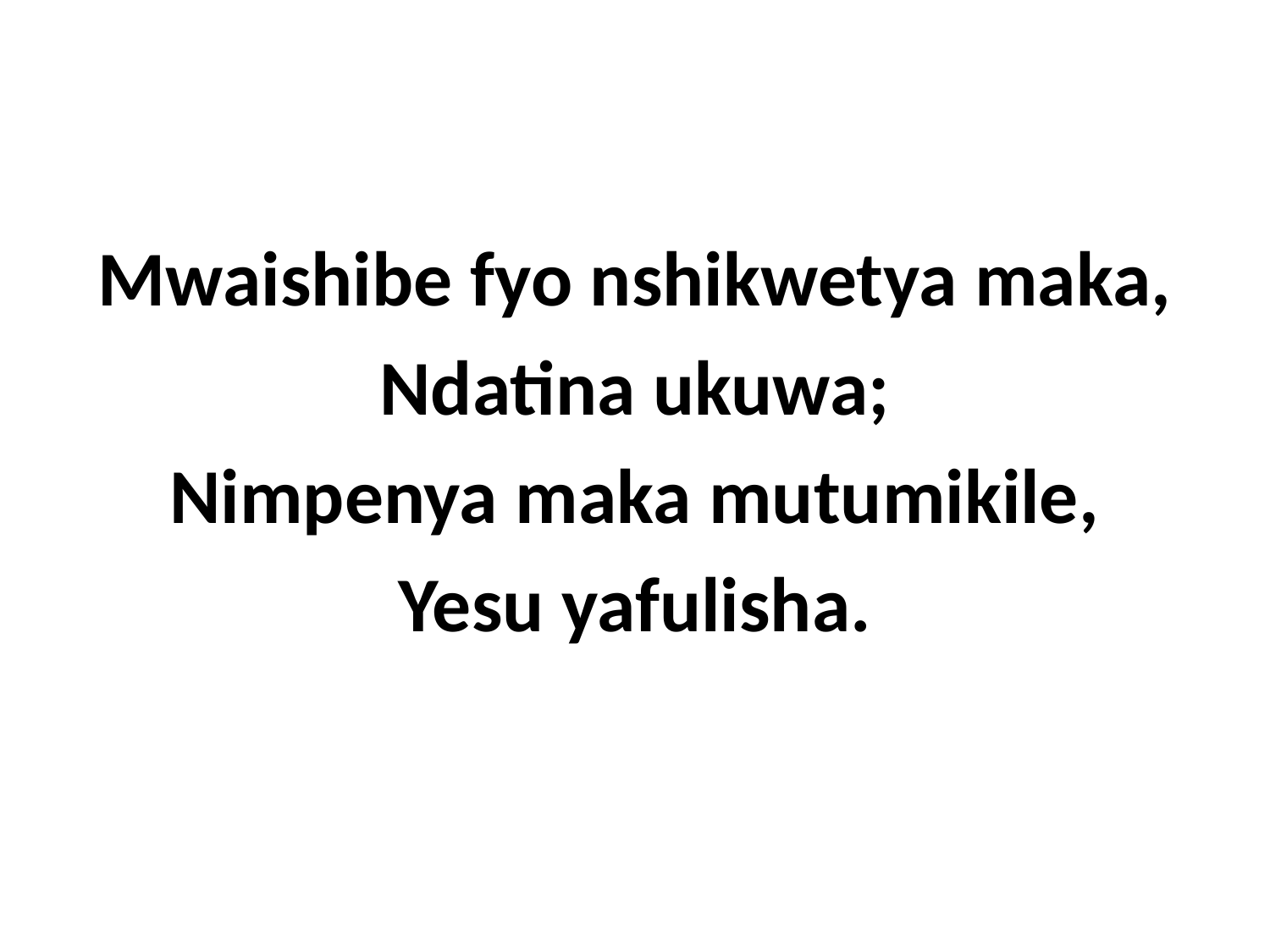

Mwaishibe fyo nshikwetya maka,
Ndatina ukuwa;
Nimpenya maka mutumikile,
Yesu yafulisha.